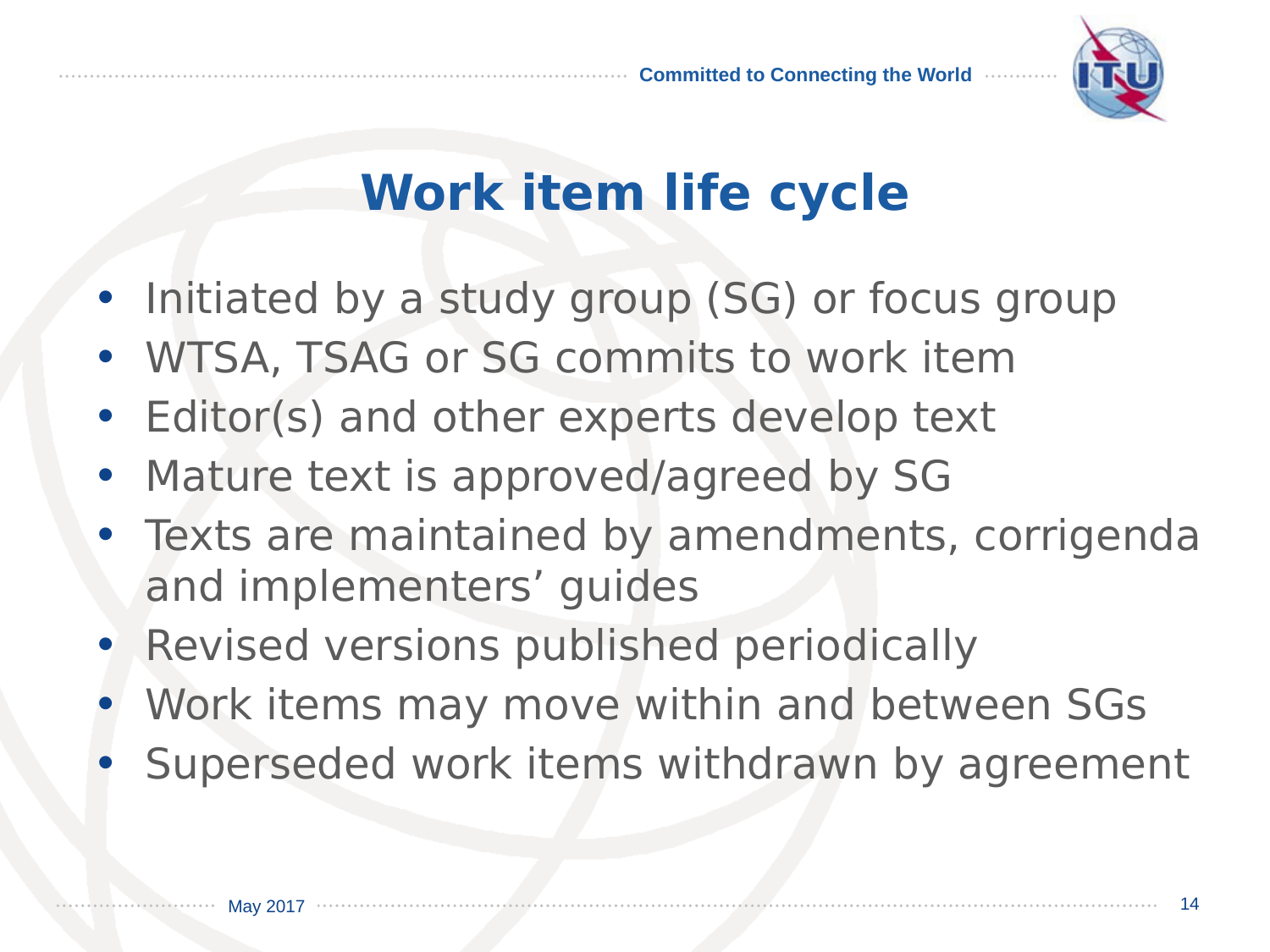

# Work item life cycle
Initiated by a study group (SG) or focus group
WTSA, TSAG or SG commits to work item
Editor(s) and other experts develop text
Mature text is approved/agreed by SG
Texts are maintained by amendments, corrigenda and implementers’ guides
Revised versions published periodically
Work items may move within and between SGs
Superseded work items withdrawn by agreement
14